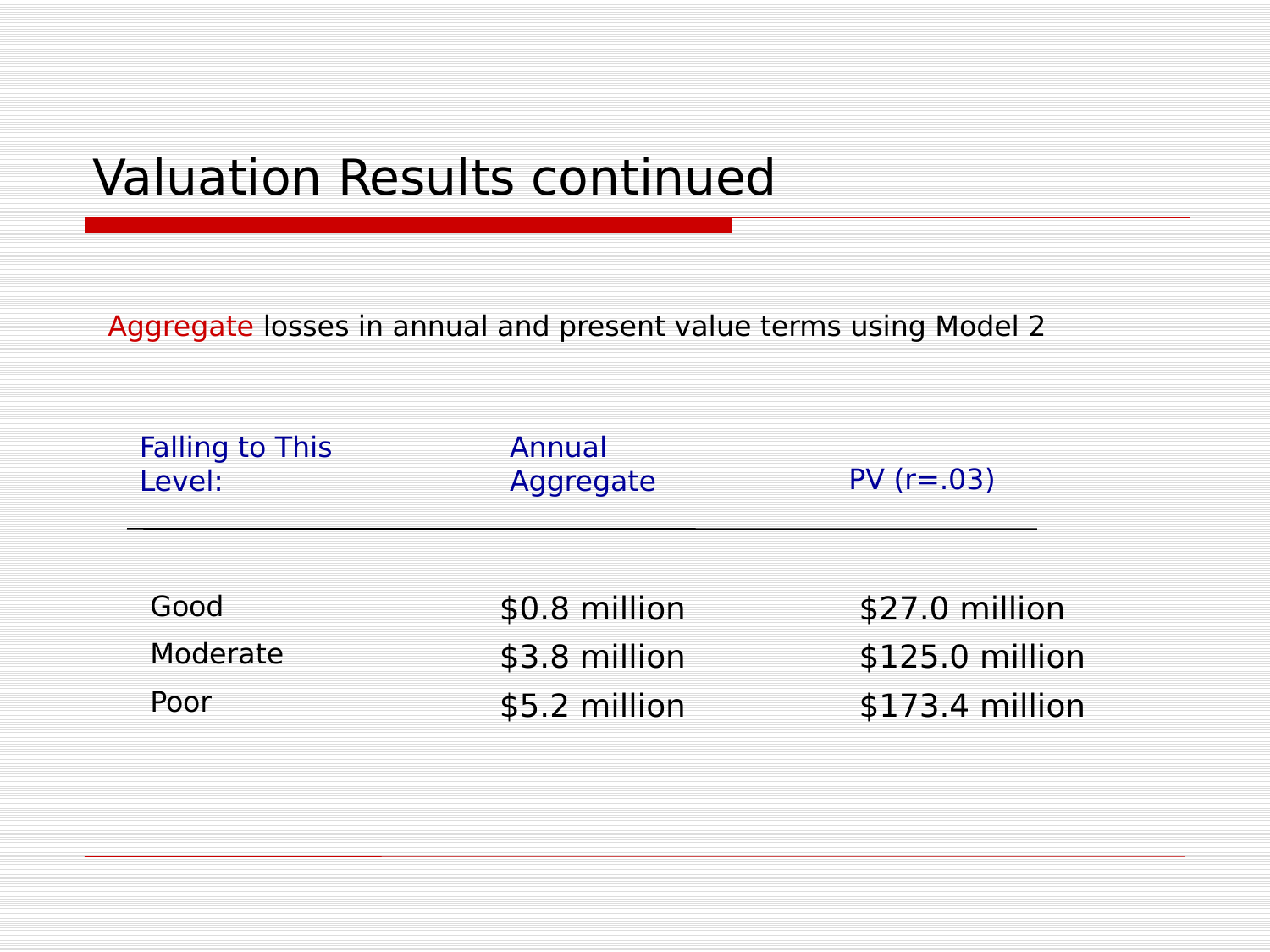

# Valuation Results continued

Aggregate losses in annual and present value terms using Model 2
Falling to This Level:
Annual Aggregate
PV (r=.03)

Good
Moderate
Poor
$0.8 million
$3.8 million
$5.2 million
$27.0 million
$125.0 million
$173.4 million